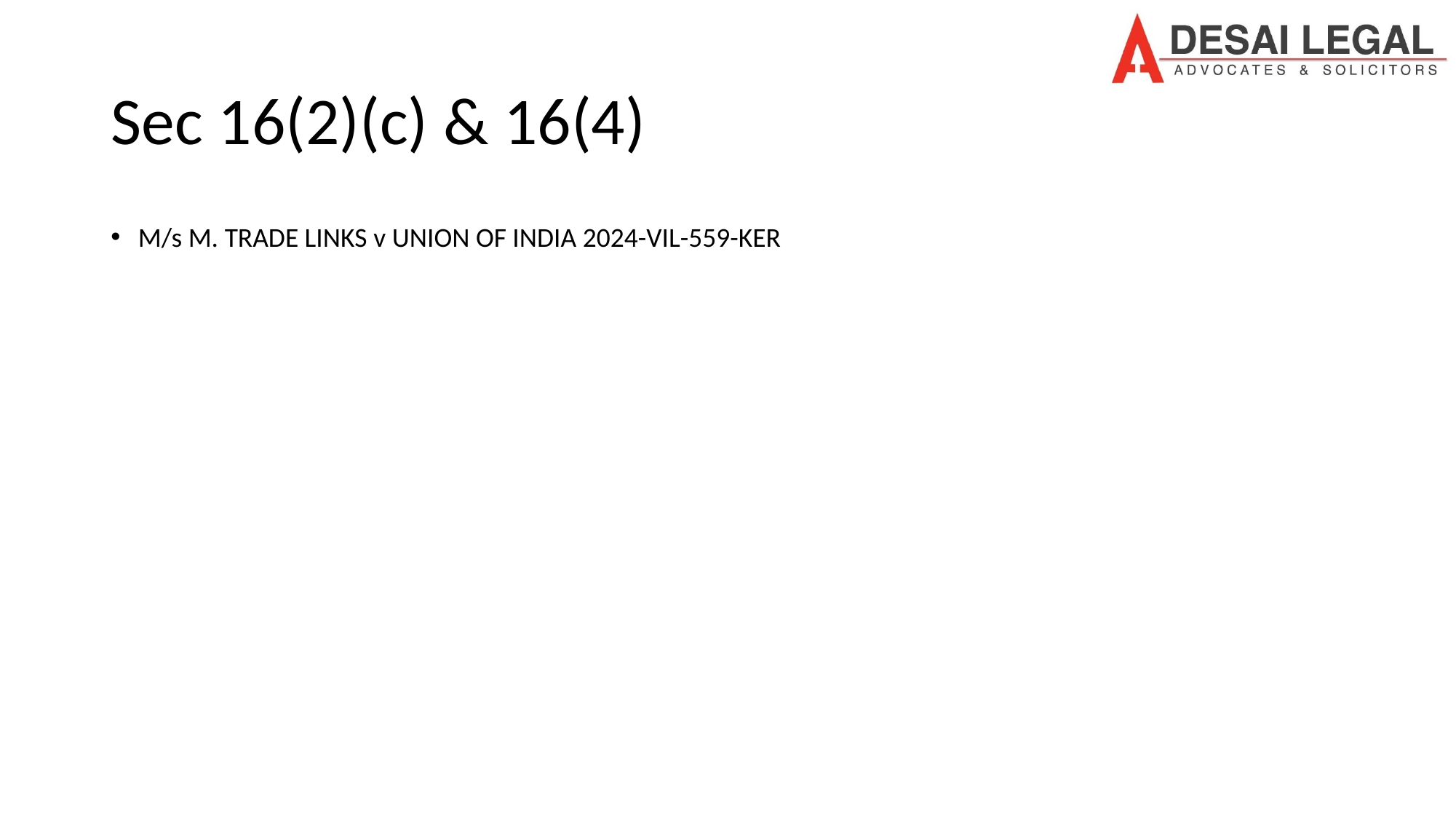

# Sec 16(2)(c) & 16(4)
M/s M. TRADE LINKS v UNION OF INDIA 2024-VIL-559-KER